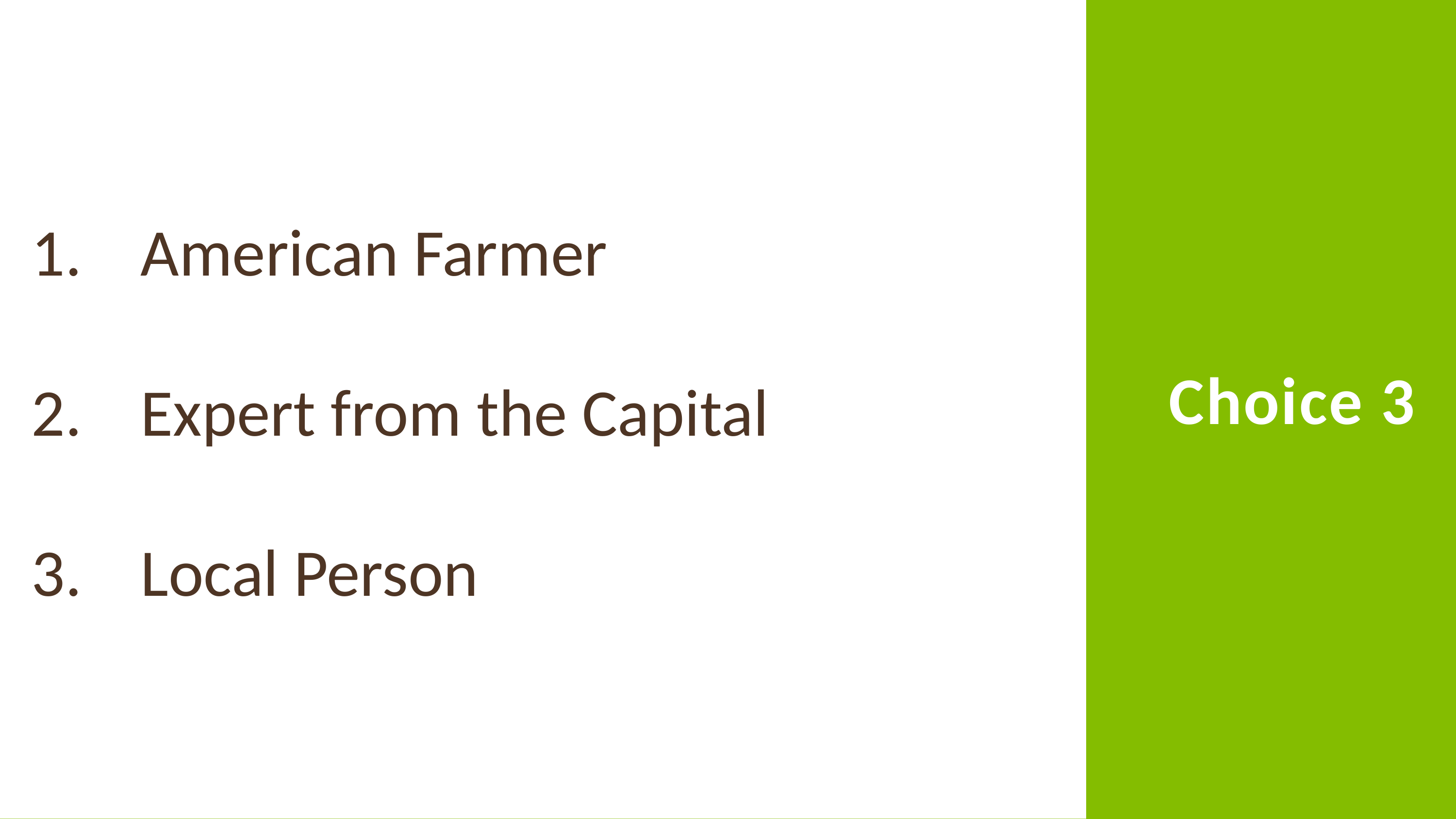

American Farmer

Expert from the Capital

Local Person
Choice 3